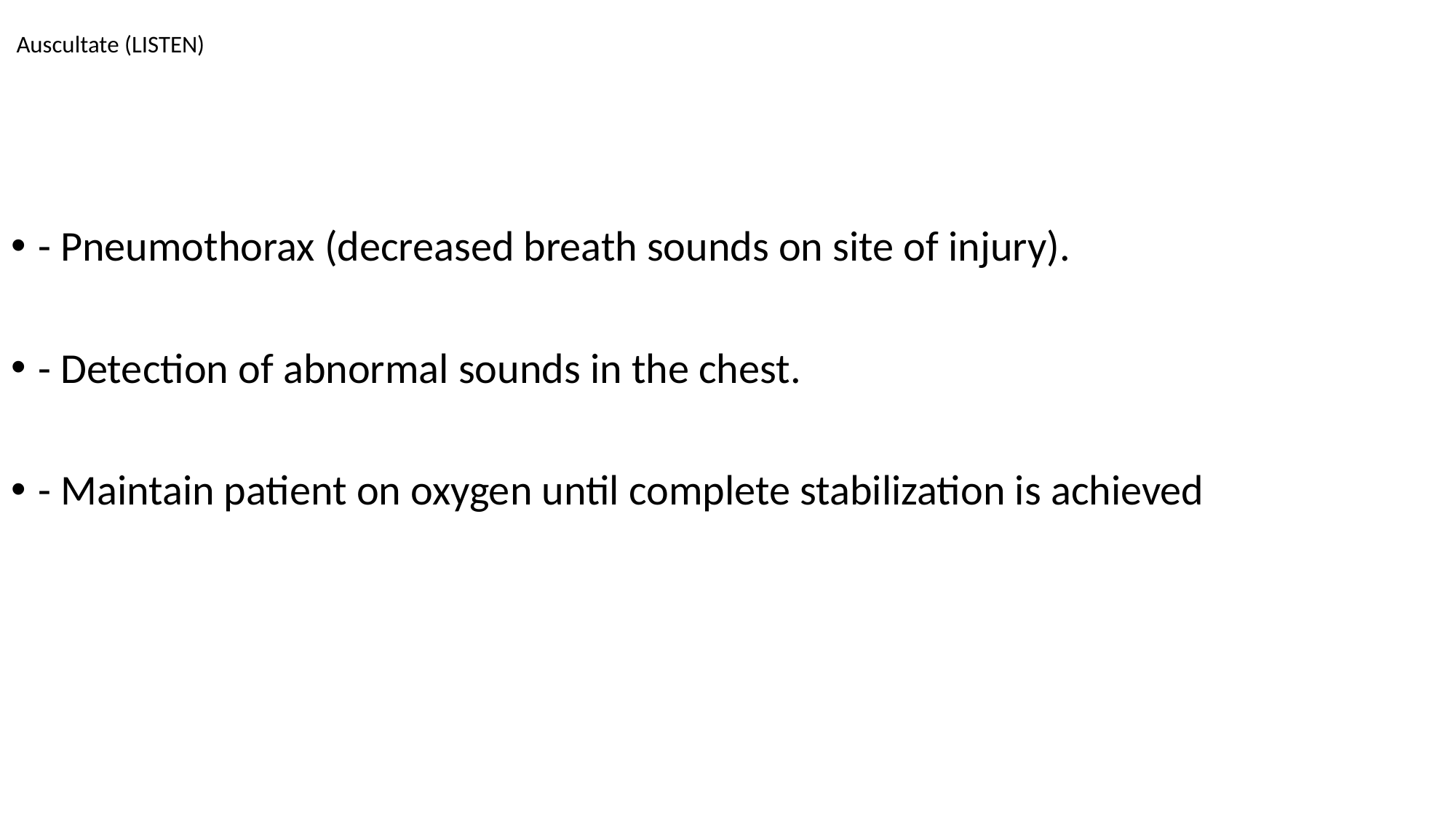

# Auscultate (LISTEN)

- Pneumothorax (decreased breath sounds on site of injury).

- Detection of abnormal sounds in the chest.

- Maintain patient on oxygen until complete stabilization is achieved